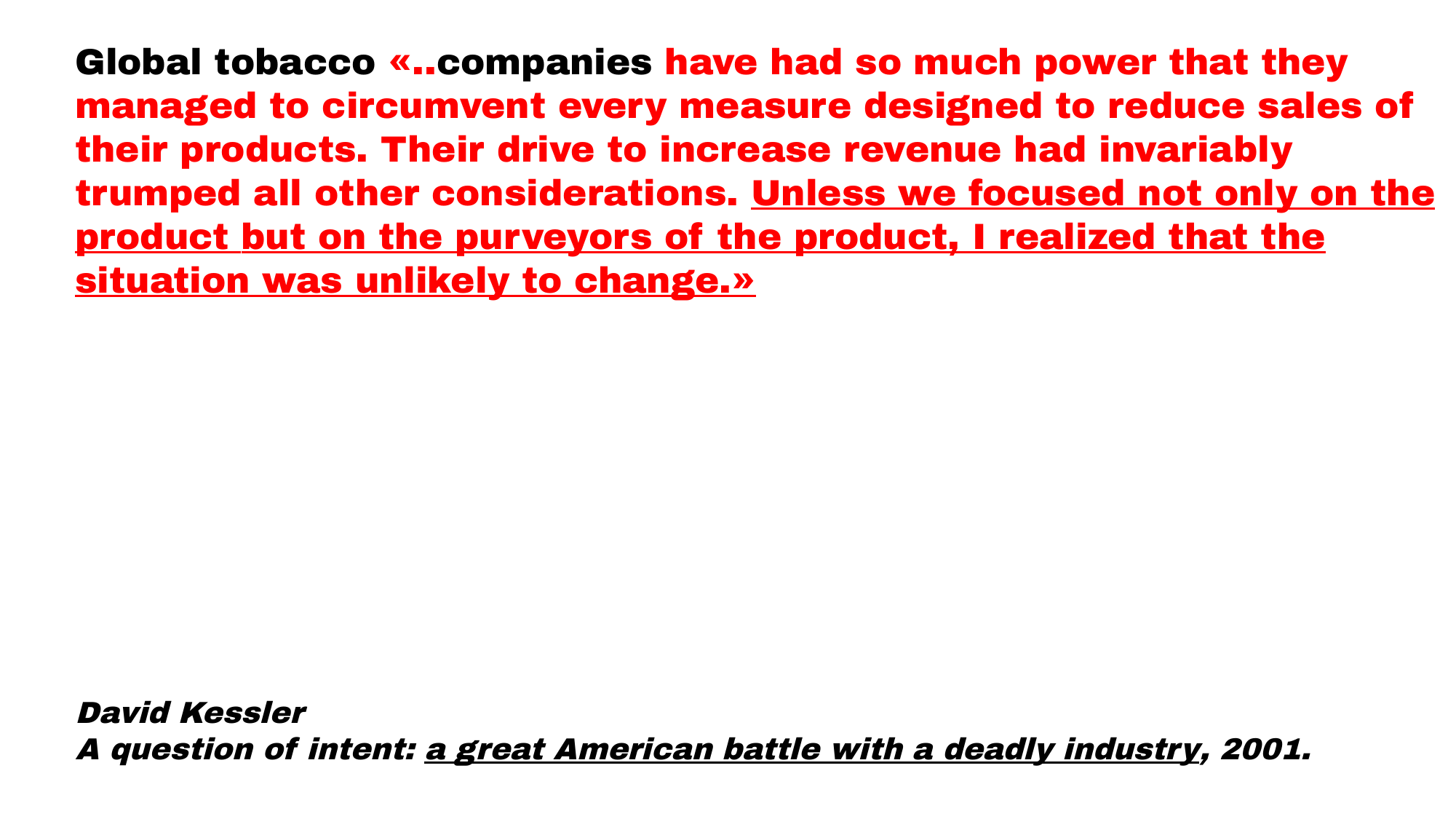

Global tobacco «..companies have had so much power that they managed to circumvent every measure designed to reduce sales of their products. Their drive to increase revenue had invariably trumped all other considerations. Unless we focused not only on the product but on the purveyors of the product, I realized that the situation was unlikely to change.»

David Kessler
A question of intent: a great American battle with a deadly industry, 2001.